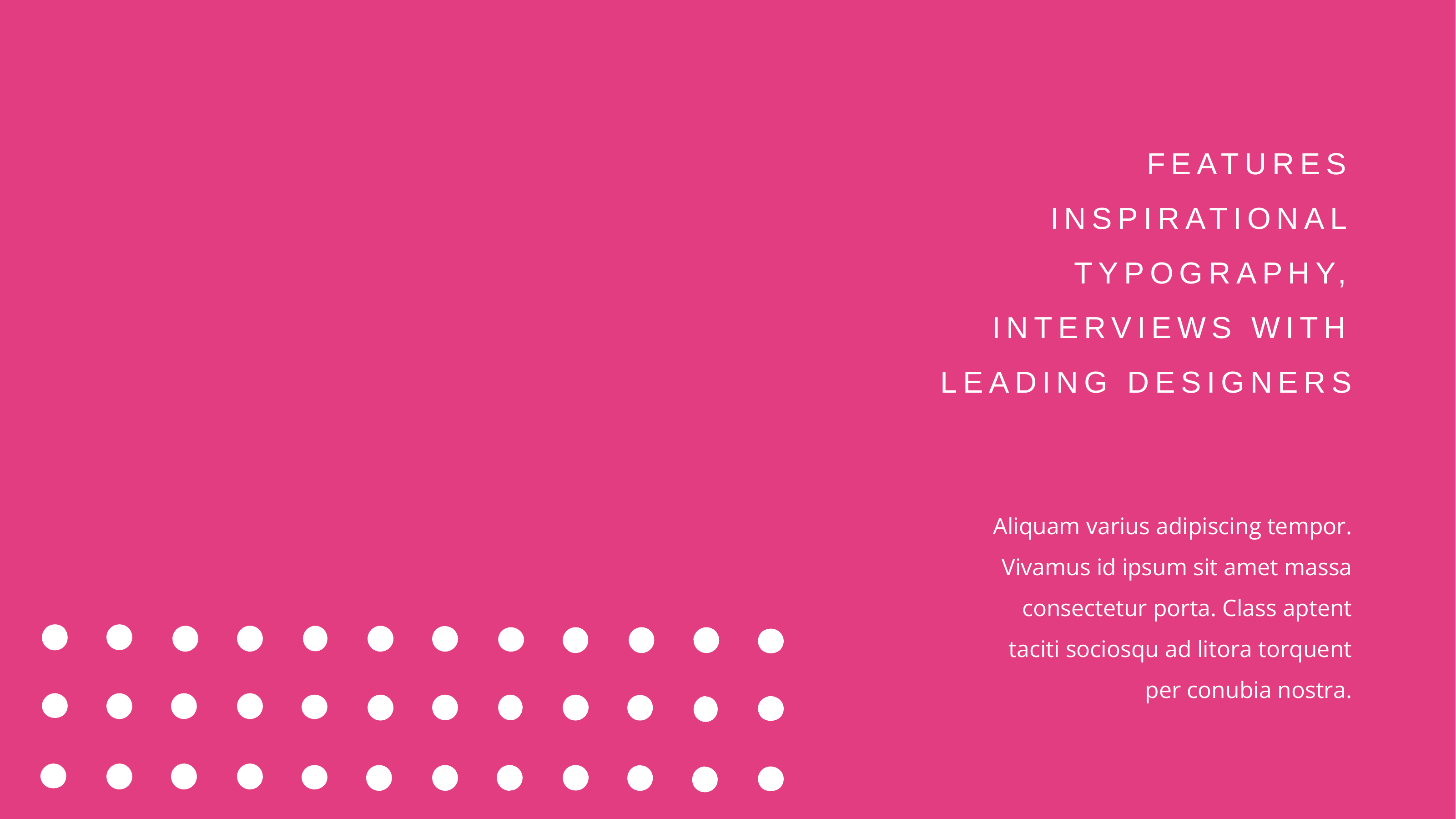

FEATURES INSPIRATIONAL TYPOGRAPHY, INTERVIEWS WITH LEADING DESIGNERS

Aliquam varius adipiscing tempor. Vivamus id ipsum sit amet massa consectetur porta. Class aptent taciti sociosqu ad litora torquent per conubia nostra.